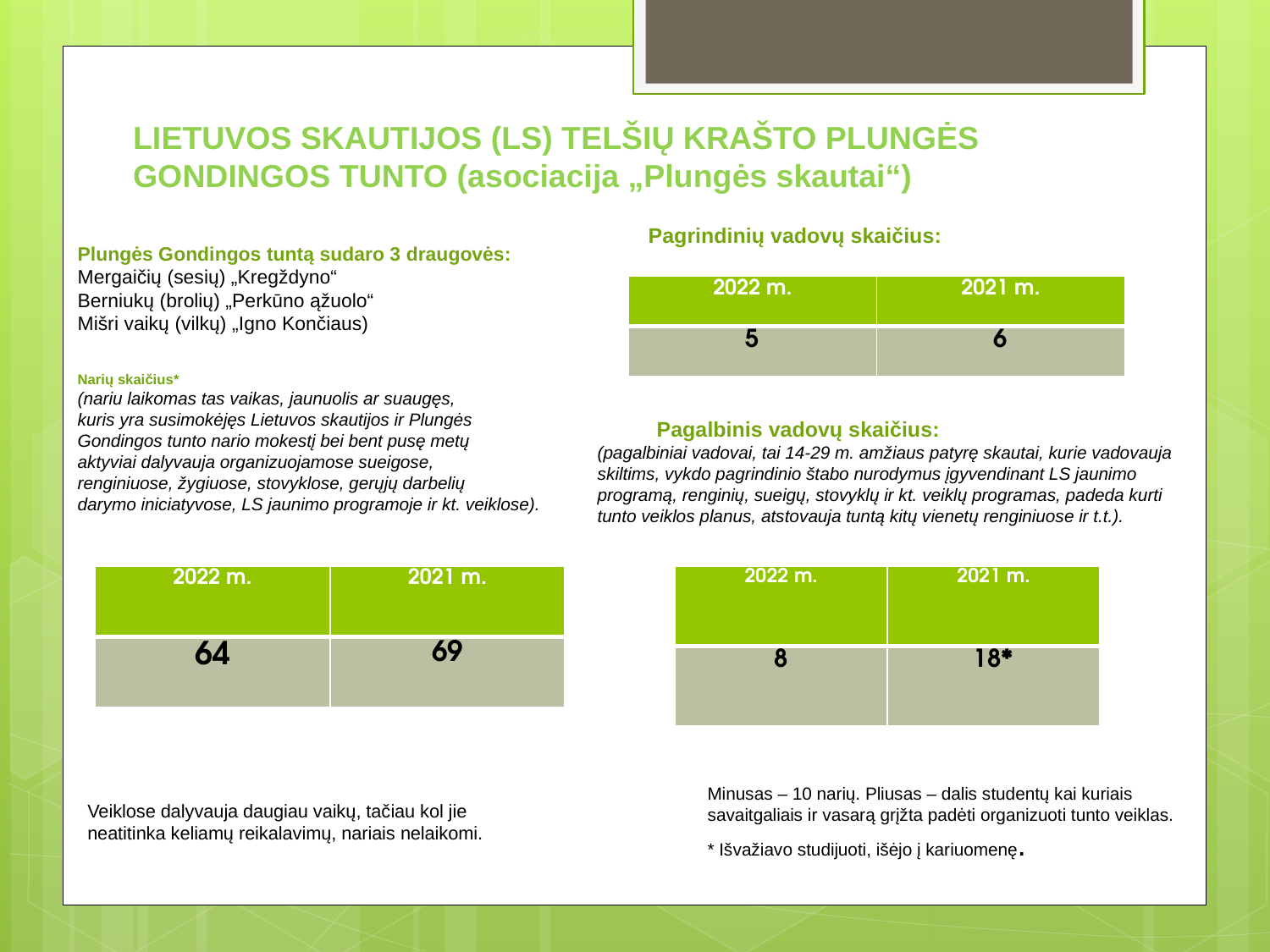

#
LIETUVOS SKAUTIJOS (LS) TELŠIŲ KRAŠTO PLUNGĖS GONDINGOS TUNTO (asociacija „Plungės skautai“)

Plungės Gondingos tuntą sudaro 3 draugovės:
Mergaičių (sesių) „Kregždyno“
Berniukų (brolių) „Perkūno ąžuolo“
Mišri vaikų (vilkų) „Igno Končiaus)

Narių skaičius*
(nariu laikomas tas vaikas, jaunuolis ar suaugęs,
kuris yra susimokėjęs Lietuvos skautijos ir Plungės
Gondingos tunto nario mokestį bei bent pusę metų
aktyviai dalyvauja organizuojamose sueigose,
renginiuose, žygiuose, stovyklose, gerųjų darbelių
darymo iniciatyvose, LS jaunimo programoje ir kt. veiklose).

Pagrindinių vadovų skaičius:
| 2022 m. | 2021 m. |
| --- | --- |
| 5 | 6 |

          Pagalbinis vadovų skaičius:
(pagalbiniai vadovai, tai 14-29 m. amžiaus patyrę skautai, kurie vadovauja skiltims, vykdo pagrindinio štabo nurodymus įgyvendinant LS jaunimo programą, renginių, sueigų, stovyklų ir kt. veiklų programas, padeda kurti tunto veiklos planus, atstovauja tuntą kitų vienetų renginiuose ir t.t.).
| 2022 m. | 2021 m. |
| --- | --- |
| 64 | 69 |
| 2022 m. | 2021 m. |
| --- | --- |
| 8 | 18\* |
Minusas – 10 narių. Pliusas – dalis studentų kai kuriais savaitgaliais ir vasarą grįžta padėti organizuoti tunto veiklas.
* Išvažiavo studijuoti, išėjo į kariuomenę.
Veiklose dalyvauja daugiau vaikų, tačiau kol jie neatitinka keliamų reikalavimų, nariais nelaikomi.